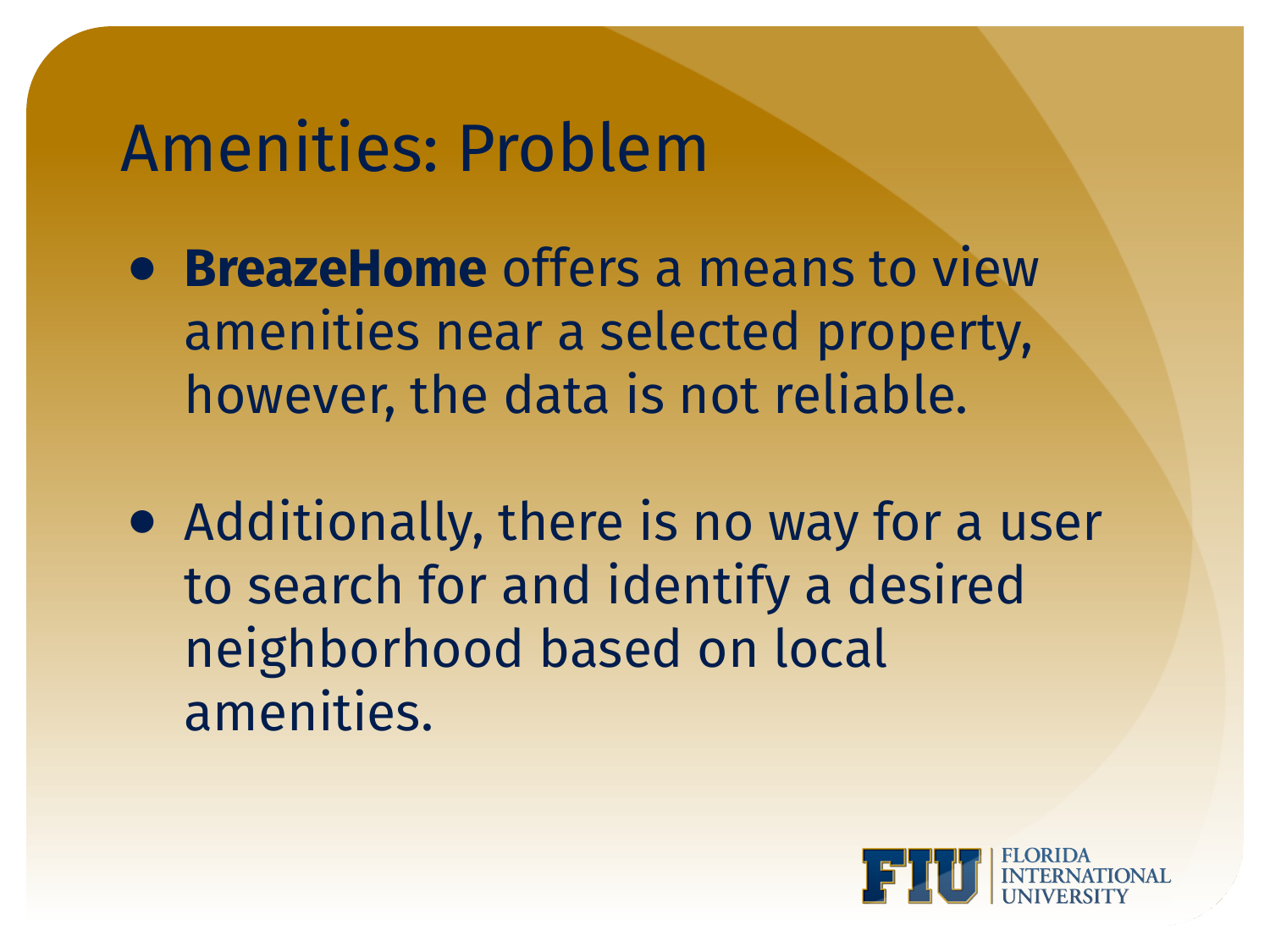

# Amenities: Problem
BreazeHome offers a means to view amenities near a selected property, however, the data is not reliable.

Additionally, there is no way for a user to search for and identify a desired neighborhood based on local amenities.